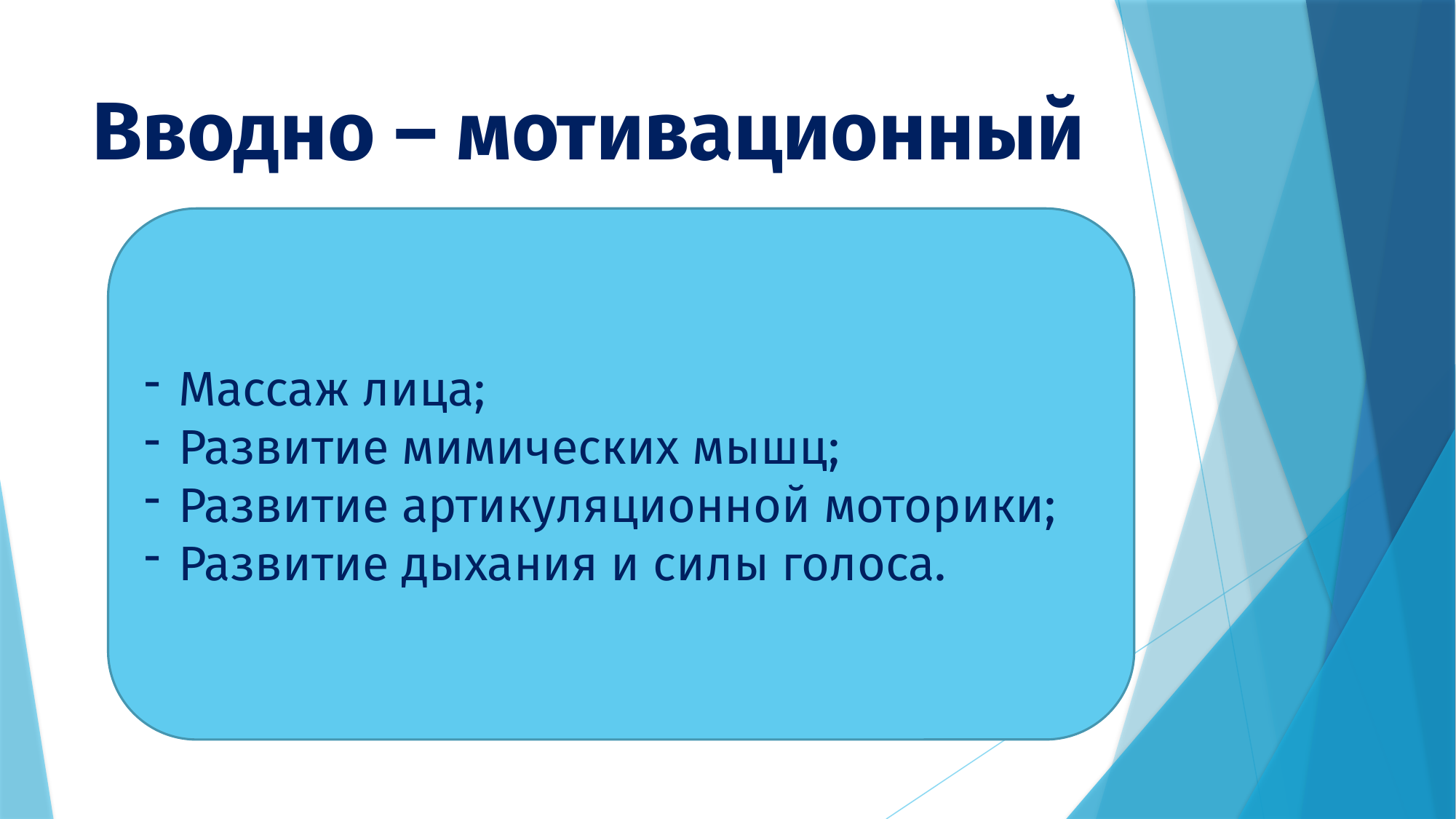

# Вводно – мотивационный
Массаж лица;
Развитие мимических мышц;
Развитие артикуляционной моторики;
Развитие дыхания и силы голоса.